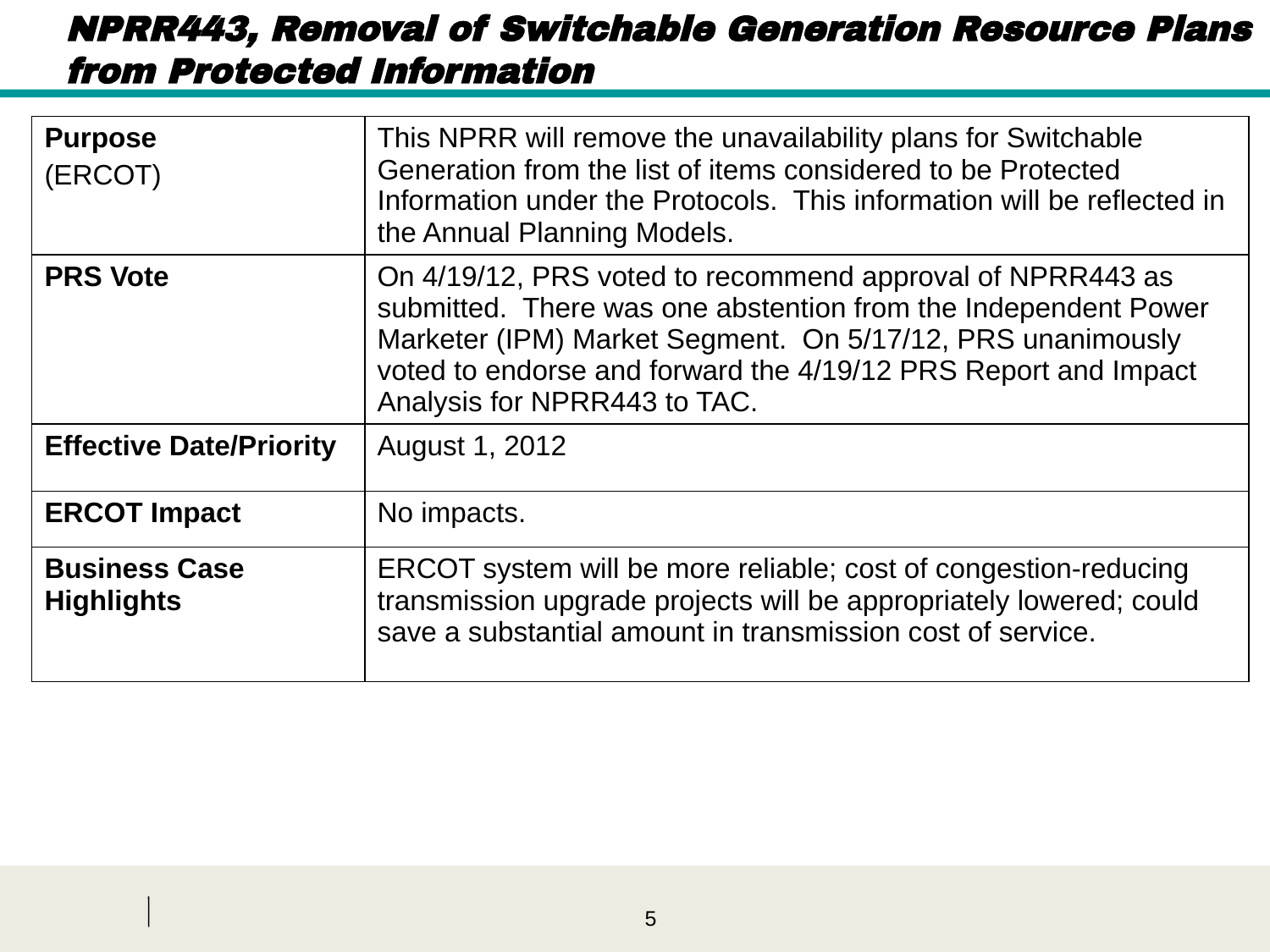

NPRR443, Removal of Switchable Generation Resource Plans from Protected Information
| Purpose (ERCOT) | This NPRR will remove the unavailability plans for Switchable Generation from the list of items considered to be Protected Information under the Protocols. This information will be reflected in the Annual Planning Models. |
| --- | --- |
| PRS Vote | On 4/19/12, PRS voted to recommend approval of NPRR443 as submitted. There was one abstention from the Independent Power Marketer (IPM) Market Segment. On 5/17/12, PRS unanimously voted to endorse and forward the 4/19/12 PRS Report and Impact Analysis for NPRR443 to TAC. |
| Effective Date/Priority | August 1, 2012 |
| ERCOT Impact | No impacts. |
| Business Case Highlights | ERCOT system will be more reliable; cost of congestion-reducing transmission upgrade projects will be appropriately lowered; could save a substantial amount in transmission cost of service. |